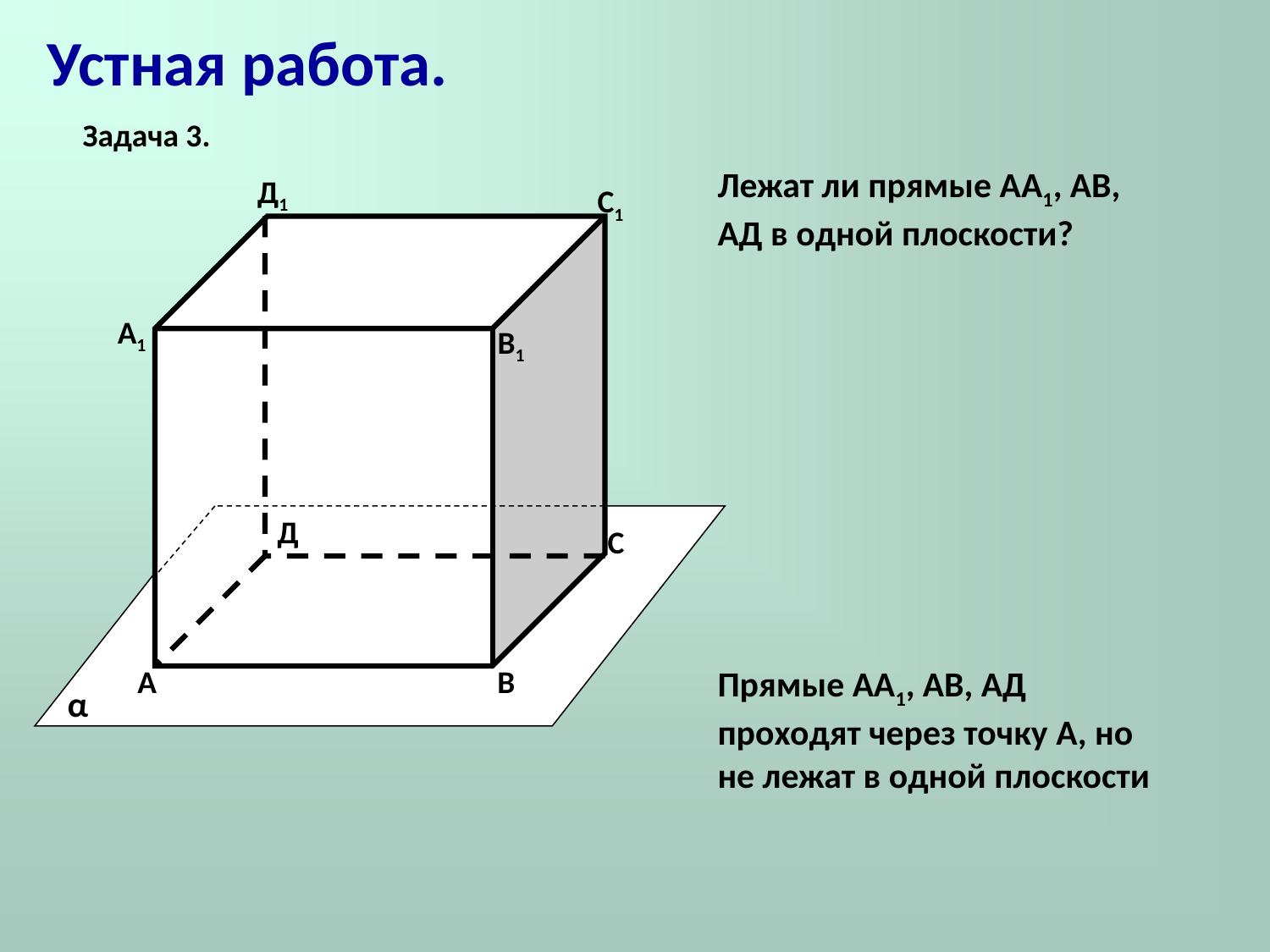

Устная работа.
Задача 3.
Лежат ли прямые АА1, АВ, АД в одной плоскости?
Д1
С1

А1
В1

Д
С

А
В
Прямые АА1, АВ, АД проходят через точку А, но не лежат в одной плоскости
α